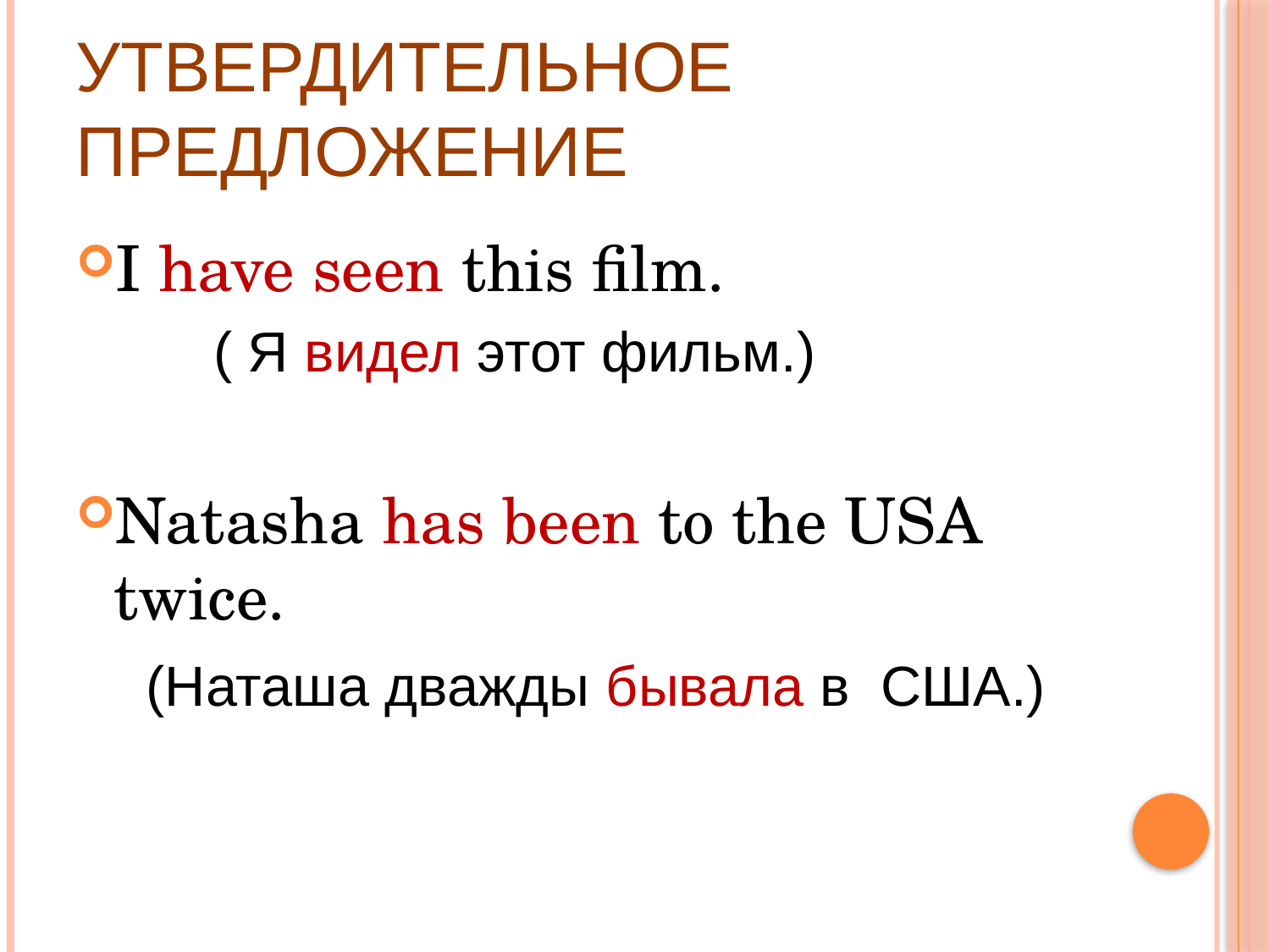

# Утвердительное предложение
I have seen this film.
          ( Я видел этот фильм.)

Natasha has been to the USA twice.
    (Наташа дважды бывала в  США.)